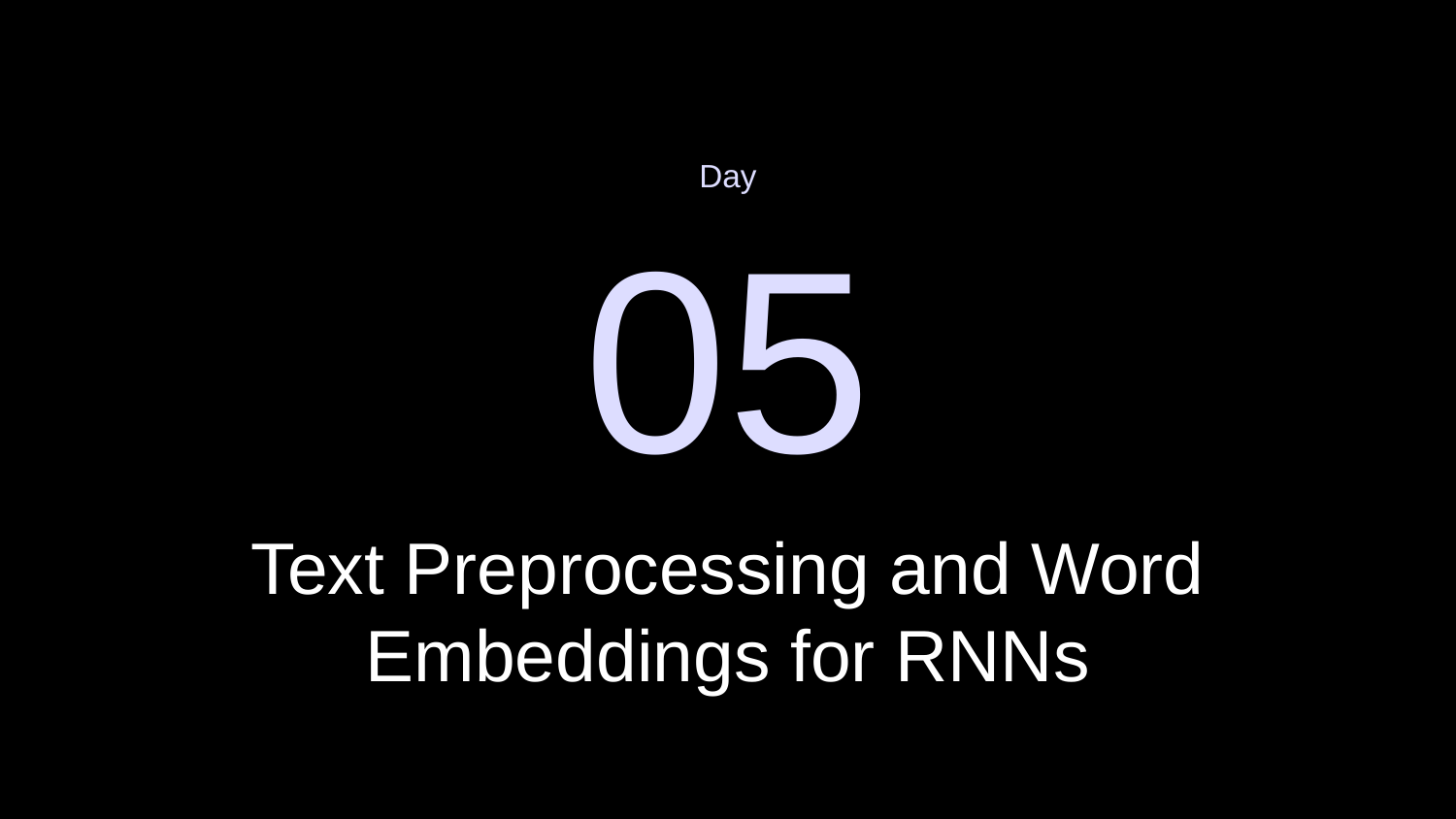

Day
05
# Text Preprocessing and Word Embeddings for RNNs